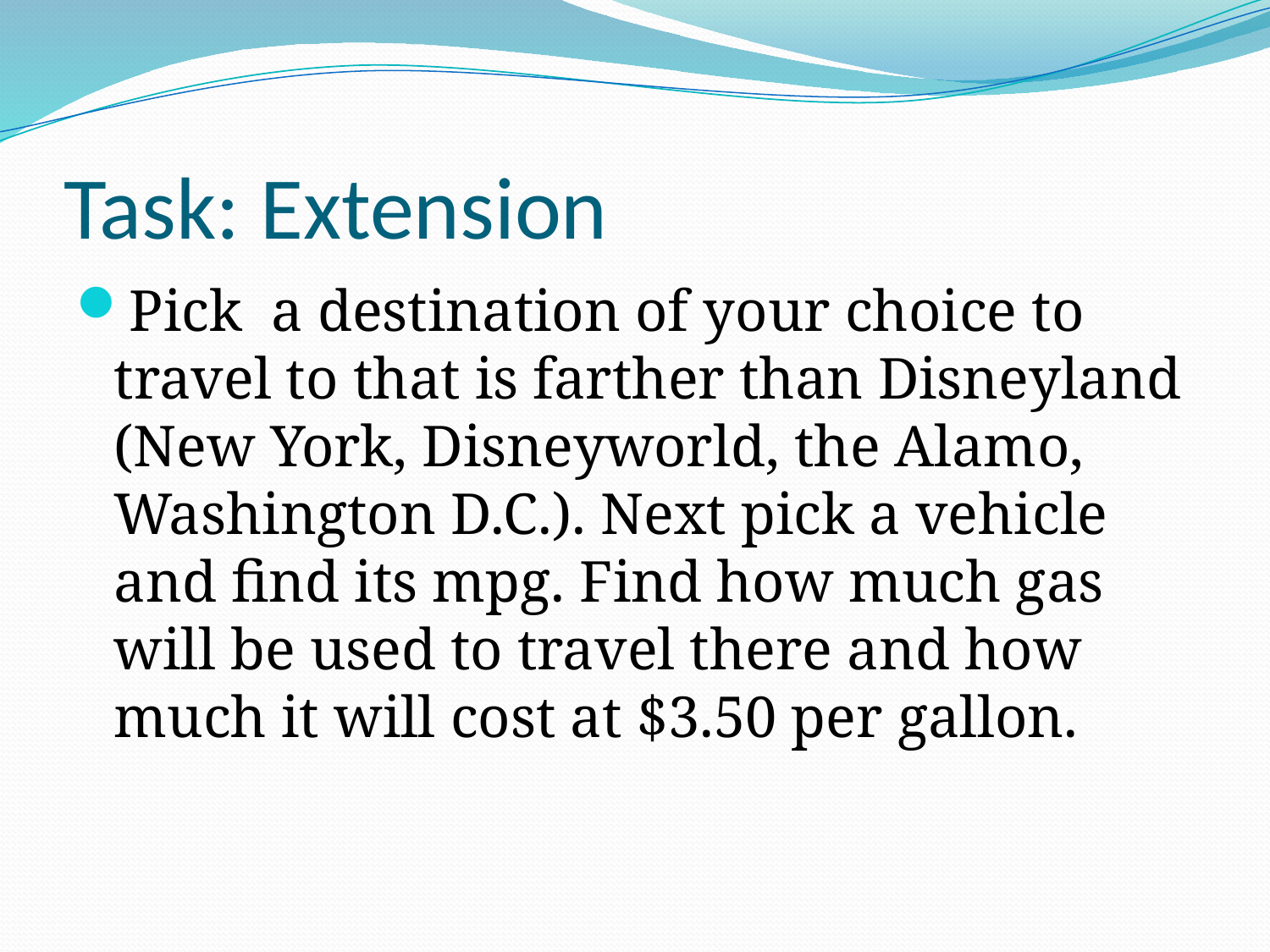

# Task: Extension
Pick  a destination of your choice to travel to that is farther than Disneyland (New York, Disneyworld, the Alamo, Washington D.C.). Next pick a vehicle and find its mpg. Find how much gas will be used to travel there and how much it will cost at $3.50 per gallon.